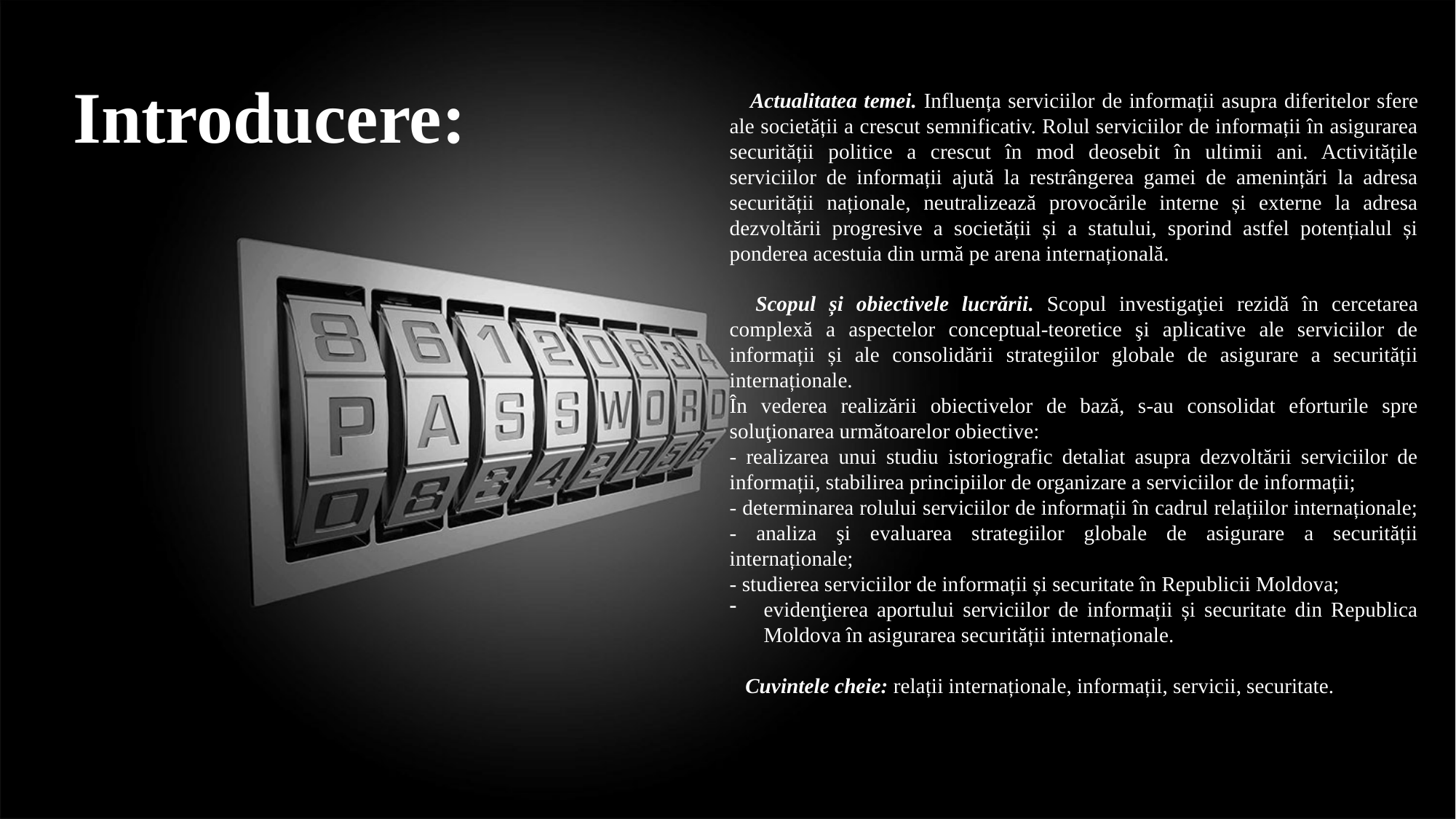

Introducere:
   Actualitatea temei. Influența serviciilor de informații asupra diferitelor sfere ale societății a crescut semnificativ. Rolul serviciilor de informații în asigurarea securității politice a crescut în mod deosebit în ultimii ani. Activitățile serviciilor de informații ajută la restrângerea gamei de amenințări la adresa securității naționale, neutralizează provocările interne și externe la adresa dezvoltării progresive a societății și a statului, sporind astfel potențialul și ponderea acestuia din urmă pe arena internațională.

  Scopul și obiectivele lucrării. Scopul investigaţiei rezidă în cercetarea complexă a aspectelor conceptual-teoretice şi aplicative ale serviciilor de informații și ale consolidării strategiilor globale de asigurare a securității internaționale.
În vederea realizării obiectivelor de bază, s-au consolidat eforturile spre soluţionarea următoarelor obiective:
- realizarea unui studiu istoriografic detaliat asupra dezvoltării serviciilor de informații, stabilirea principiilor de organizare a serviciilor de informații;
- determinarea rolului serviciilor de informații în cadrul relațiilor internaționale;
- analiza şi evaluarea strategiilor globale de asigurare a securității internaționale;
- studierea serviciilor de informații și securitate în Republicii Moldova;
evidenţierea aportului serviciilor de informații și securitate din Republica Moldova în asigurarea securității internaționale.

   Cuvintele cheie: relații internaționale, informații, servicii, securitate.